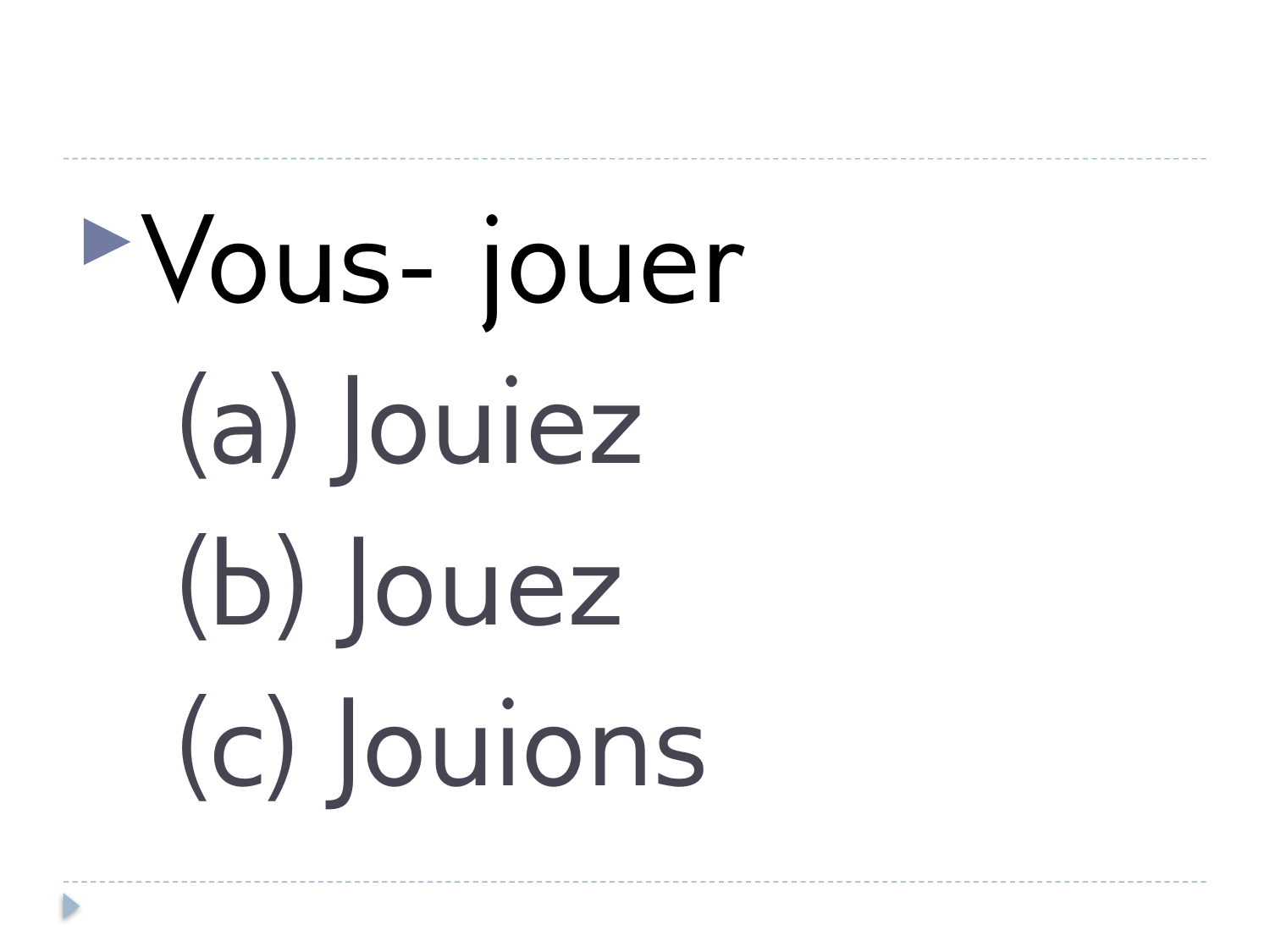

#
Vous- jouer
	(a) Jouiez
	(b) Jouez
	(c) Jouions